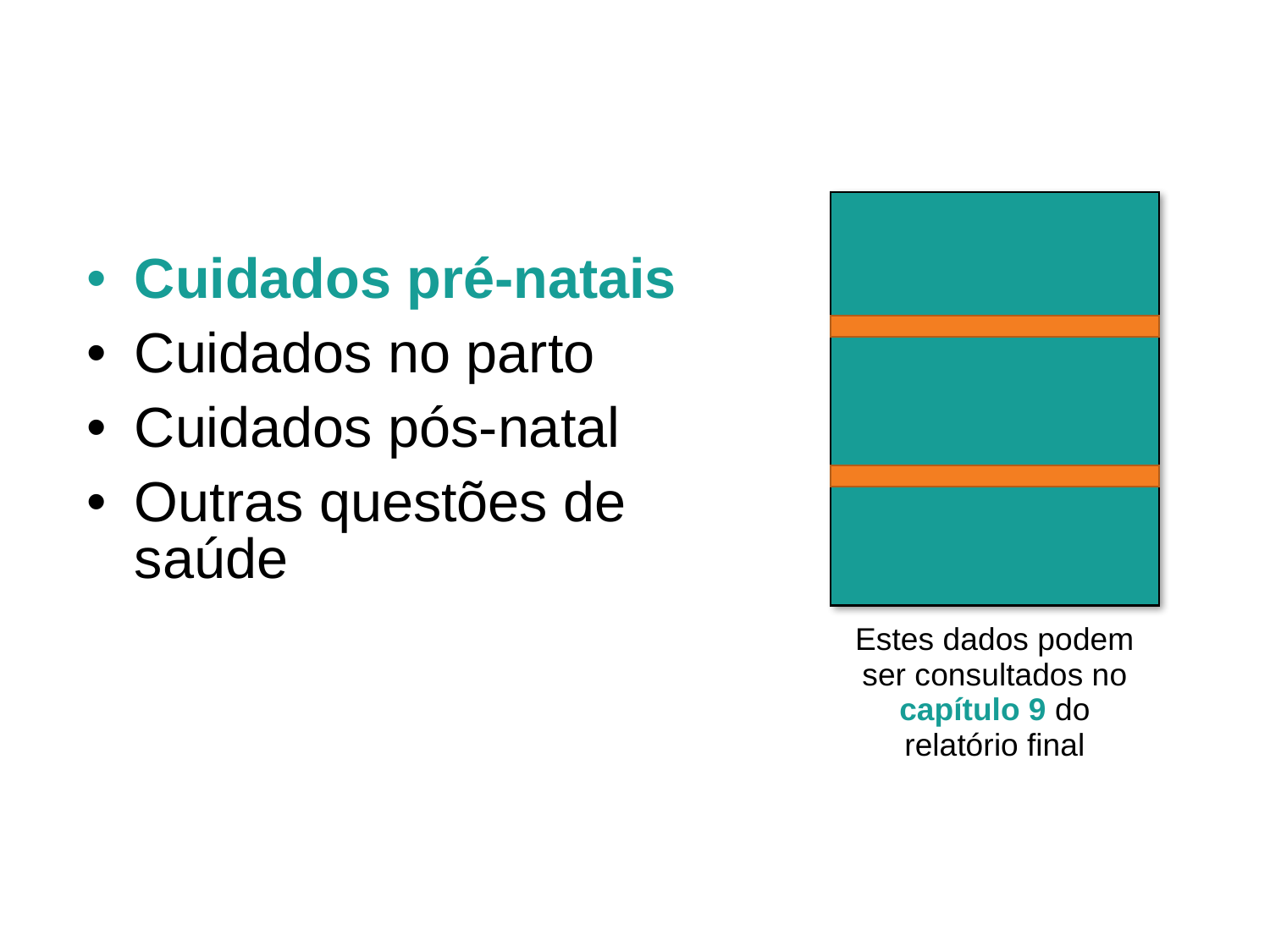

Cuidados pré-natais
Cuidados no parto
Cuidados pós-natal
Outras questões de saúde

Estes dados podem ser consultados no capítulo 9 do relatório final